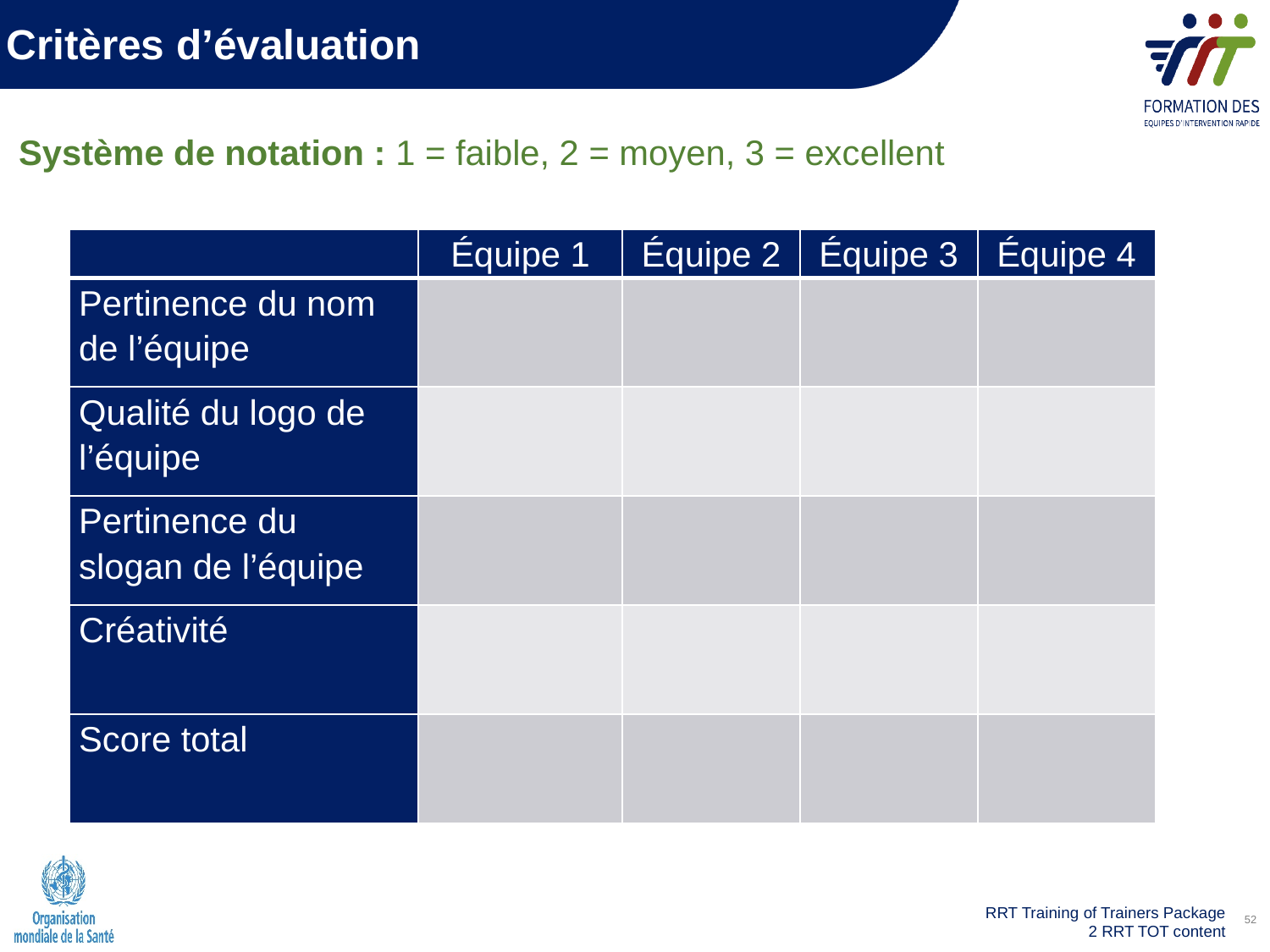

Critères d’évaluation
Système de notation : 1 = faible, 2 = moyen, 3 = excellent
|  | Équipe 1 | Équipe 2 | Équipe 3 | Équipe 4 |
| --- | --- | --- | --- | --- |
| Pertinence du nom de l’équipe |  |  |  |  |
| Qualité du logo de l’équipe |  |  |  |  |
| Pertinence du slogan de l’équipe |  |  |  |  |
| Créativité |  |  |  |  |
| Score total |  |  |  |  |